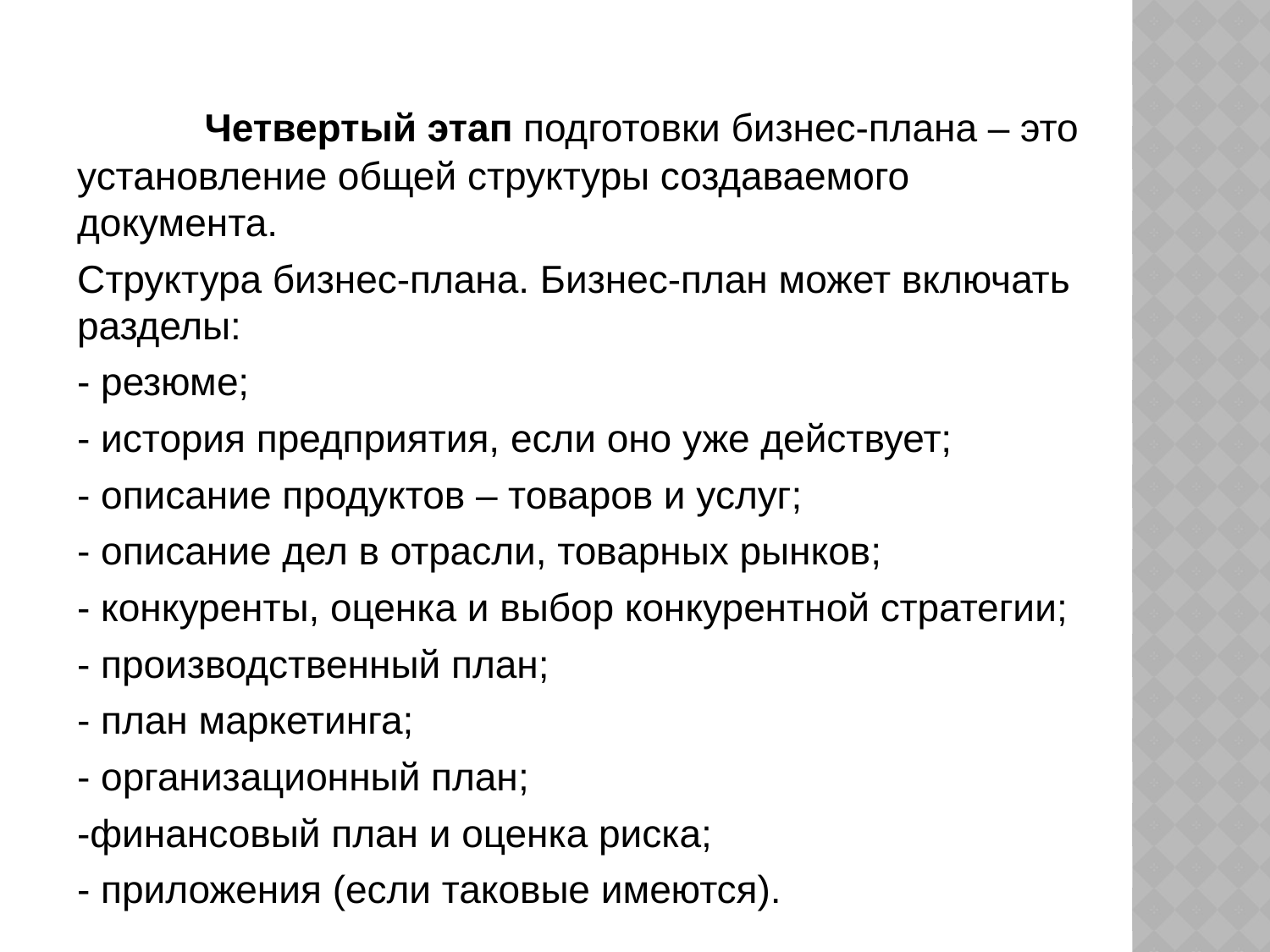

Четвертый этап подготовки бизнес-плана – это установление общей структуры создаваемого документа.
   	Структура бизнес-плана. Бизнес-план может включать разделы:
   	- резюме;
   	- история предприятия, если оно уже действует;
   	- описание продуктов – товаров и услуг;
   	- описание дел в отрасли, товарных рынков;
   	- конкуренты, оценка и выбор конкурентной стратегии;
   	- производственный план;
   	- план маркетинга;
   	- организационный план;
   	-финансовый план и оценка риска;
   	- приложения (если таковые имеются).

#